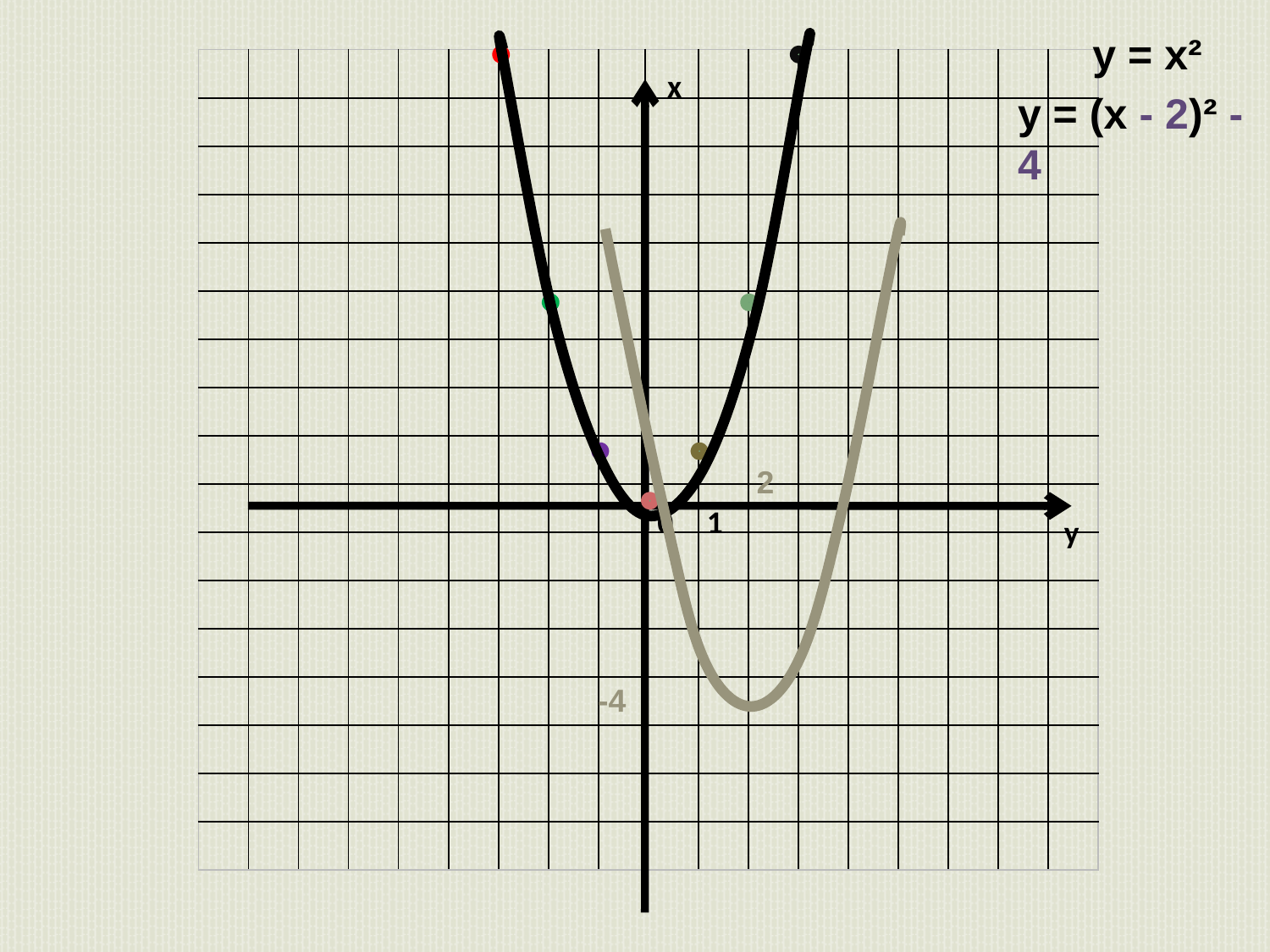

у = х²
|  |  |  |  |  |  |  |  |  |  |  |  |  |  |  |  |  |  |
| --- | --- | --- | --- | --- | --- | --- | --- | --- | --- | --- | --- | --- | --- | --- | --- | --- | --- |
|  |  |  |  |  |  |  |  |  |  |  |  |  |  |  |  |  |  |
|  |  |  |  |  |  |  |  |  |  |  |  |  |  |  |  |  |  |
|  |  |  |  |  |  |  |  |  |  |  |  |  |  |  |  |  |  |
|  |  |  |  |  |  |  |  |  |  |  |  |  |  |  |  |  |  |
|  |  |  |  |  |  |  |  |  |  |  |  |  |  |  |  |  |  |
|  |  |  |  |  |  |  |  |  |  |  |  |  |  |  |  |  |  |
|  |  |  |  |  |  |  |  |  |  |  |  |  |  |  |  |  |  |
|  |  |  |  |  |  |  |  |  |  |  |  |  |  |  |  |  |  |
|  |  |  |  |  |  |  |  |  |  |  |  |  |  |  |  |  |  |
|  |  |  |  |  |  |  |  |  |  |  |  |  |  |  |  |  |  |
|  |  |  |  |  |  |  |  |  |  |  |  |  |  |  |  |  |  |
|  |  |  |  |  |  |  |  |  |  |  |  |  |  |  |  |  |  |
|  |  |  |  |  |  |  |  |  |  |  |  |  |  |  |  |  |  |
|  |  |  |  |  |  |  |  |  |  |  |  |  |  |  |  |  |  |
|  |  |  |  |  |  |  |  |  |  |  |  |  |  |  |  |  |  |
|  |  |  |  |  |  |  |  |  |  |  |  |  |  |  |  |  |  |

х
у = (х - 2)² - 4

2
0

1
у
-4